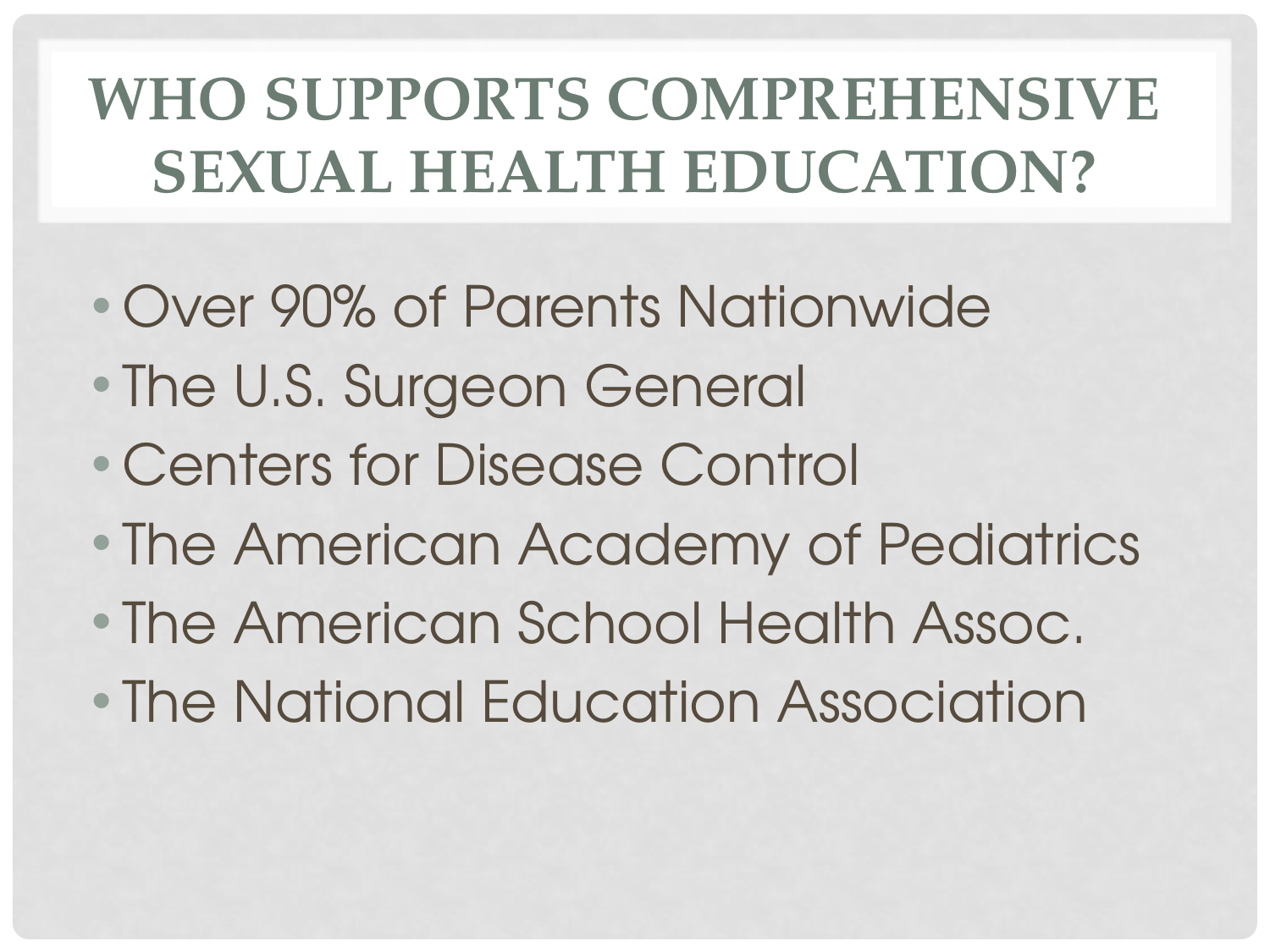

# Who Supports Comprehensive Sexual Health Education?
Over 90% of Parents Nationwide
The U.S. Surgeon General
Centers for Disease Control
The American Academy of Pediatrics
The American School Health Assoc.
The National Education Association